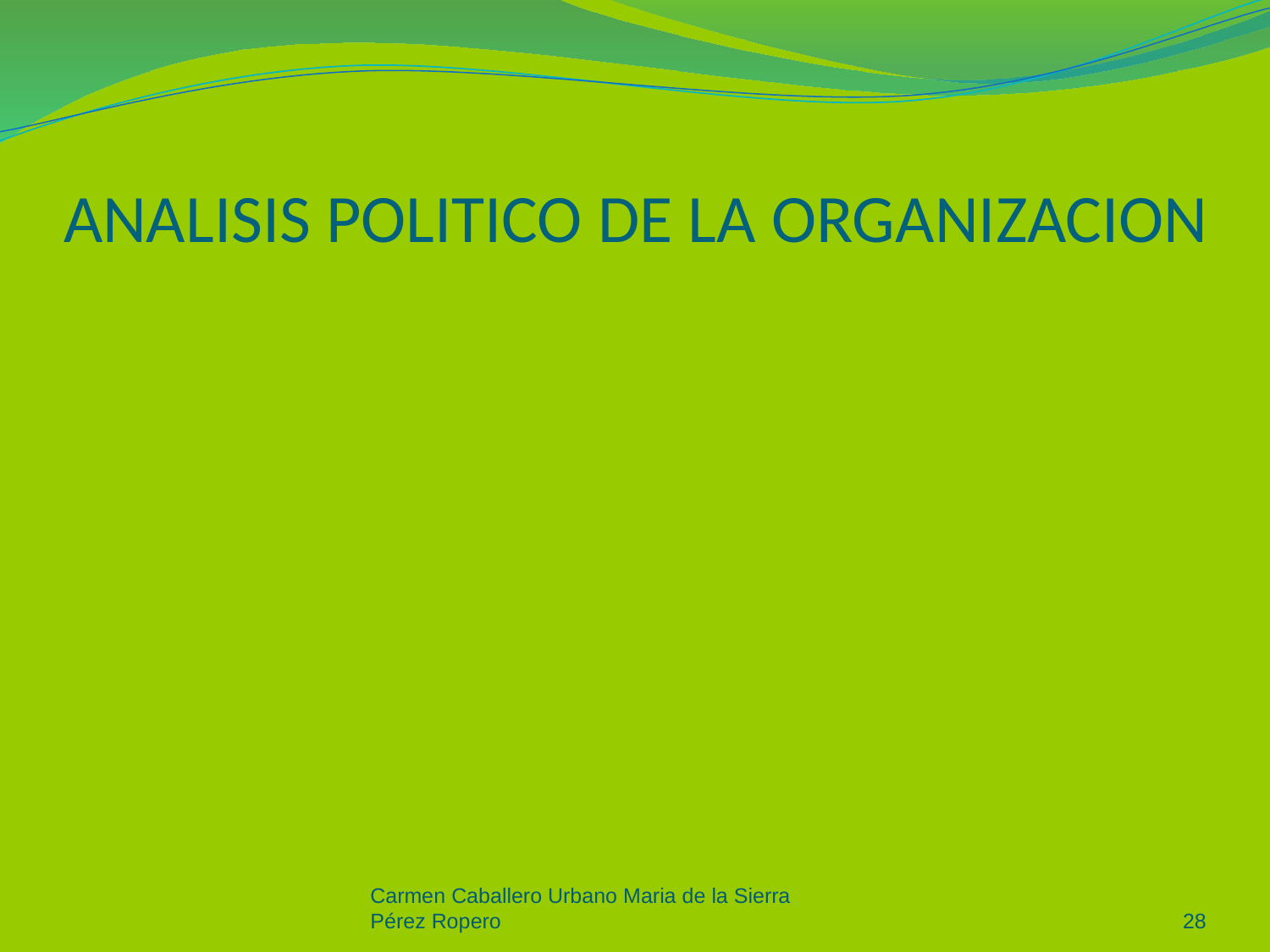

# ANALISIS POLITICO DE LA ORGANIZACION
Carmen Caballero Urbano Maria de la Sierra Pérez Ropero
28